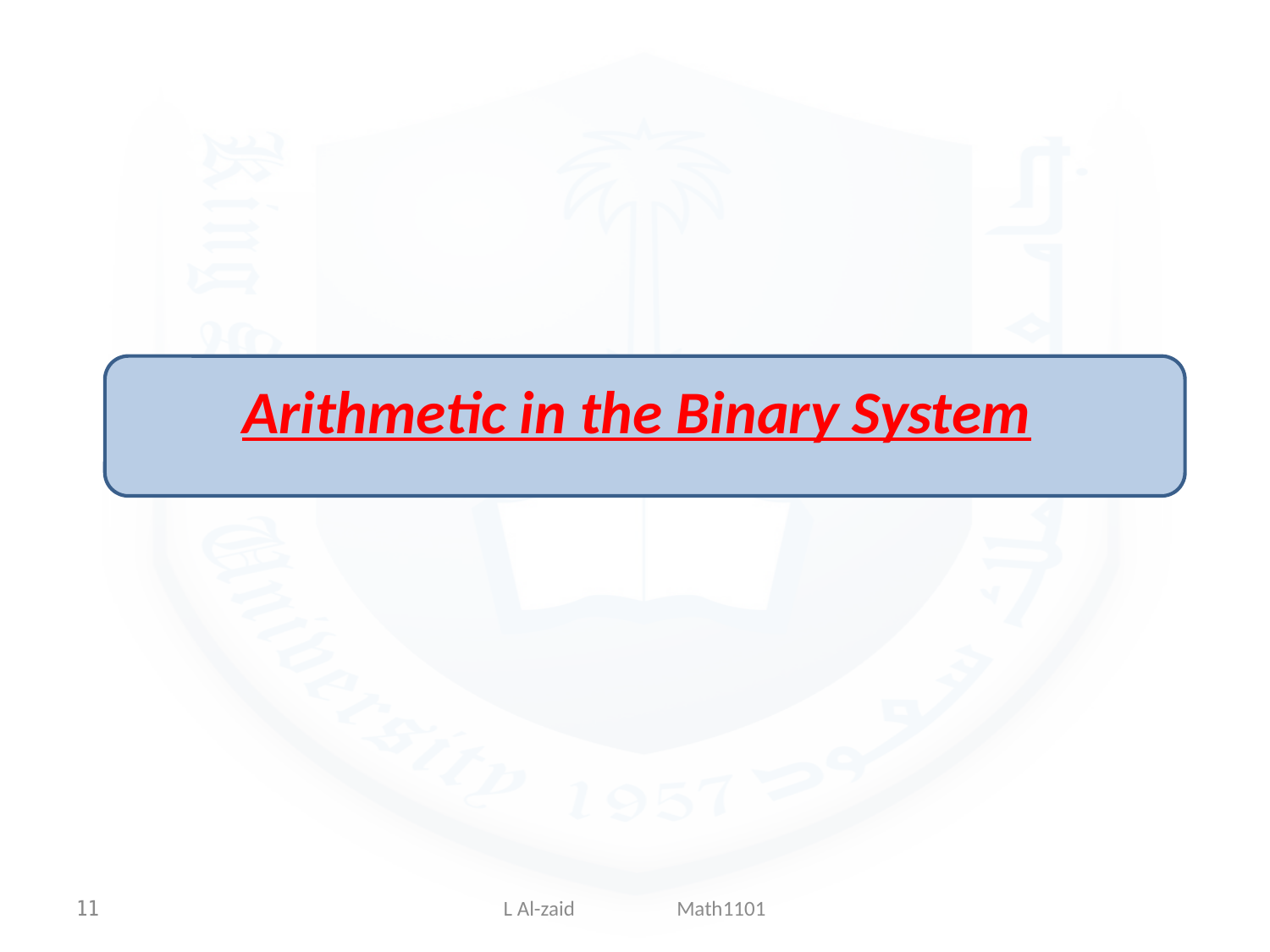

# Arithmetic in the Binary System
11
L Al-zaid                     Math1101